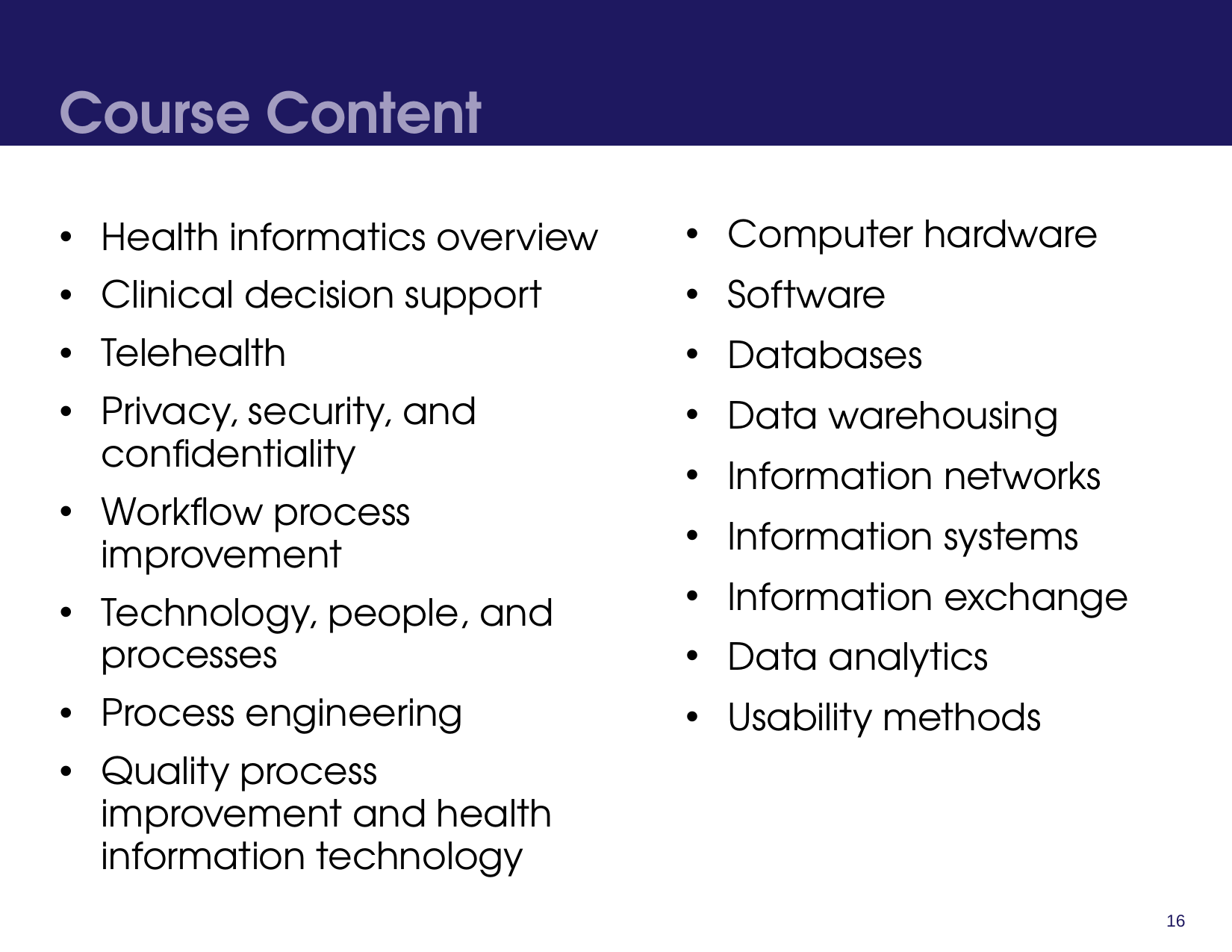

# Course Content
Health informatics overview
Clinical decision support
Telehealth
Privacy, security, and confidentiality
Workflow process improvement
Technology, people, and  processes
Process engineering
Quality process improvement and health information technology

Computer hardware
Software
Databases
Data warehousing
Information networks
Information systems
Information exchange
Data analytics
Usability methods

16